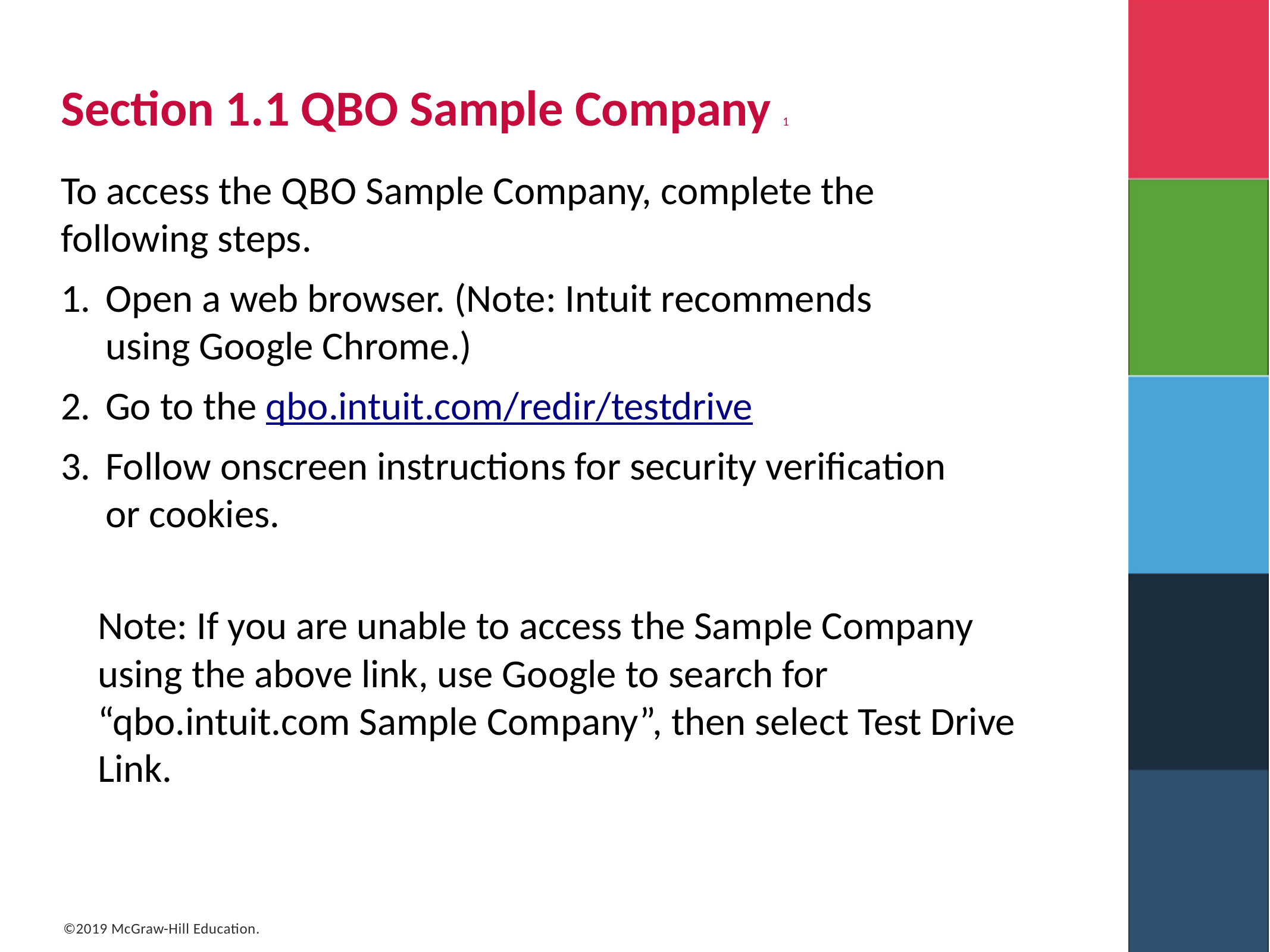

# Section 1.1 Q B O Sample Company 1
To access the Q B O Sample Company, complete the following steps.
Open a web browser. (Note: Intuit recommends using Google Chrome.)
Go to the qbo.intuit.com/redir/testdrive
Follow onscreen instructions for security verification or cookies.
Note: If you are unable to access the Sample Company using the above link, use Google to search for “qbo.intuit.com Sample Company”, then select Test Drive Link.